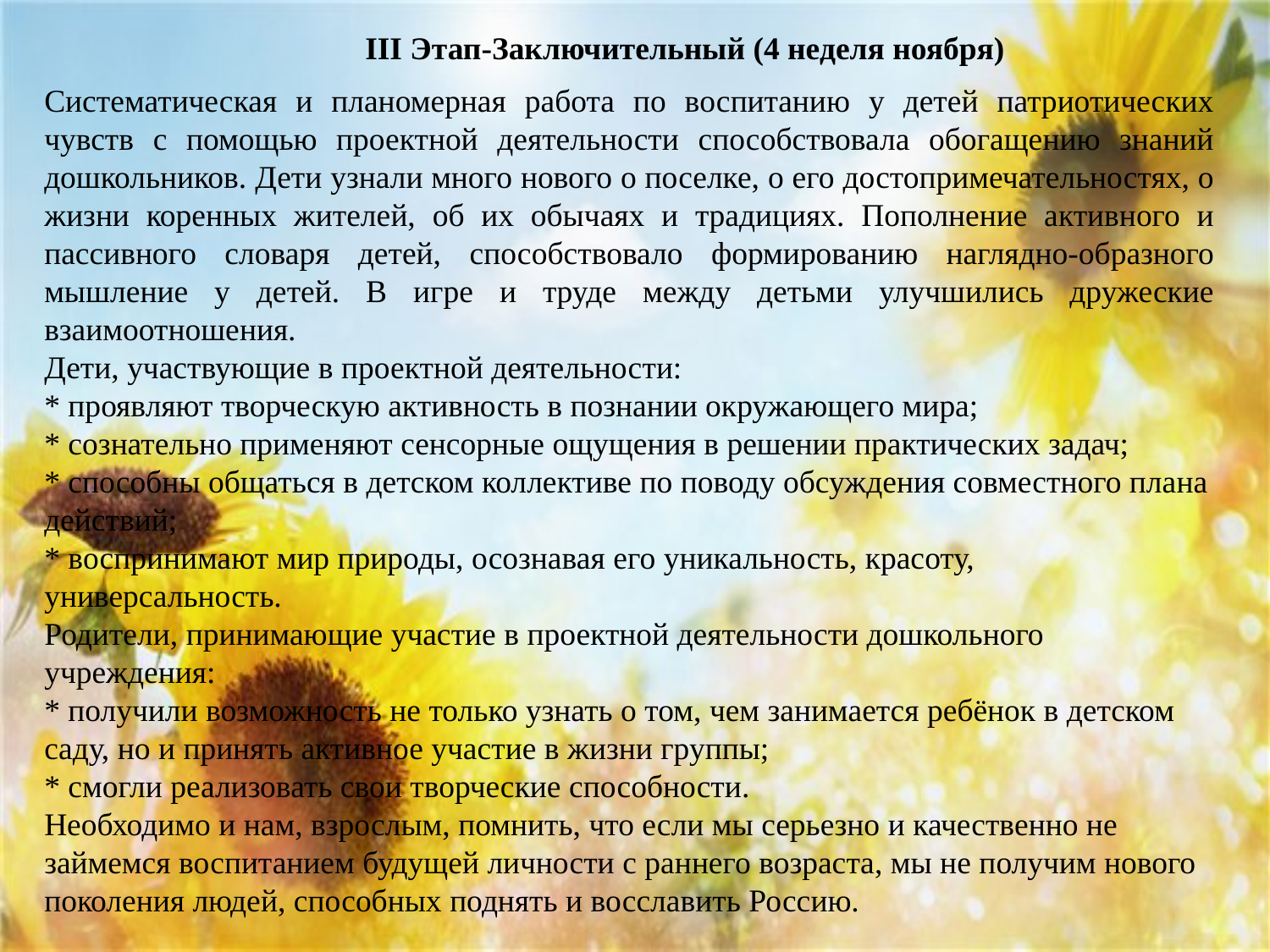

III Этап-Заключительный (4 неделя ноября)
Систематическая и планомерная работа по воспитанию у детей патриотических чувств с помощью проектной деятельности способствовала обогащению знаний дошкольников. Дети узнали много нового о поселке, о его достопримечательностях, о жизни коренных жителей, об их обычаях и традициях. Пополнение активного и пассивного словаря детей, способствовало формированию наглядно-образного мышление у детей. В игре и труде между детьми улучшились дружеские взаимоотношения.
Дети, участвующие в проектной деятельности:
* проявляют творческую активность в познании окружающего мира;
* сознательно применяют сенсорные ощущения в решении практических задач;
* способны общаться в детском коллективе по поводу обсуждения совместного плана действий;
* воспринимают мир природы, осознавая его уникальность, красоту, универсальность.
Родители, принимающие участие в проектной деятельности дошкольного учреждения:
* получили возможность не только узнать о том, чем занимается ребёнок в детском саду, но и принять активное участие в жизни группы;
* смогли реализовать свои творческие способности.
Необходимо и нам, взрослым, помнить, что если мы серьезно и качественно не займемся воспитанием будущей личности с раннего возраста, мы не получим нового поколения людей, способных поднять и восславить Россию.